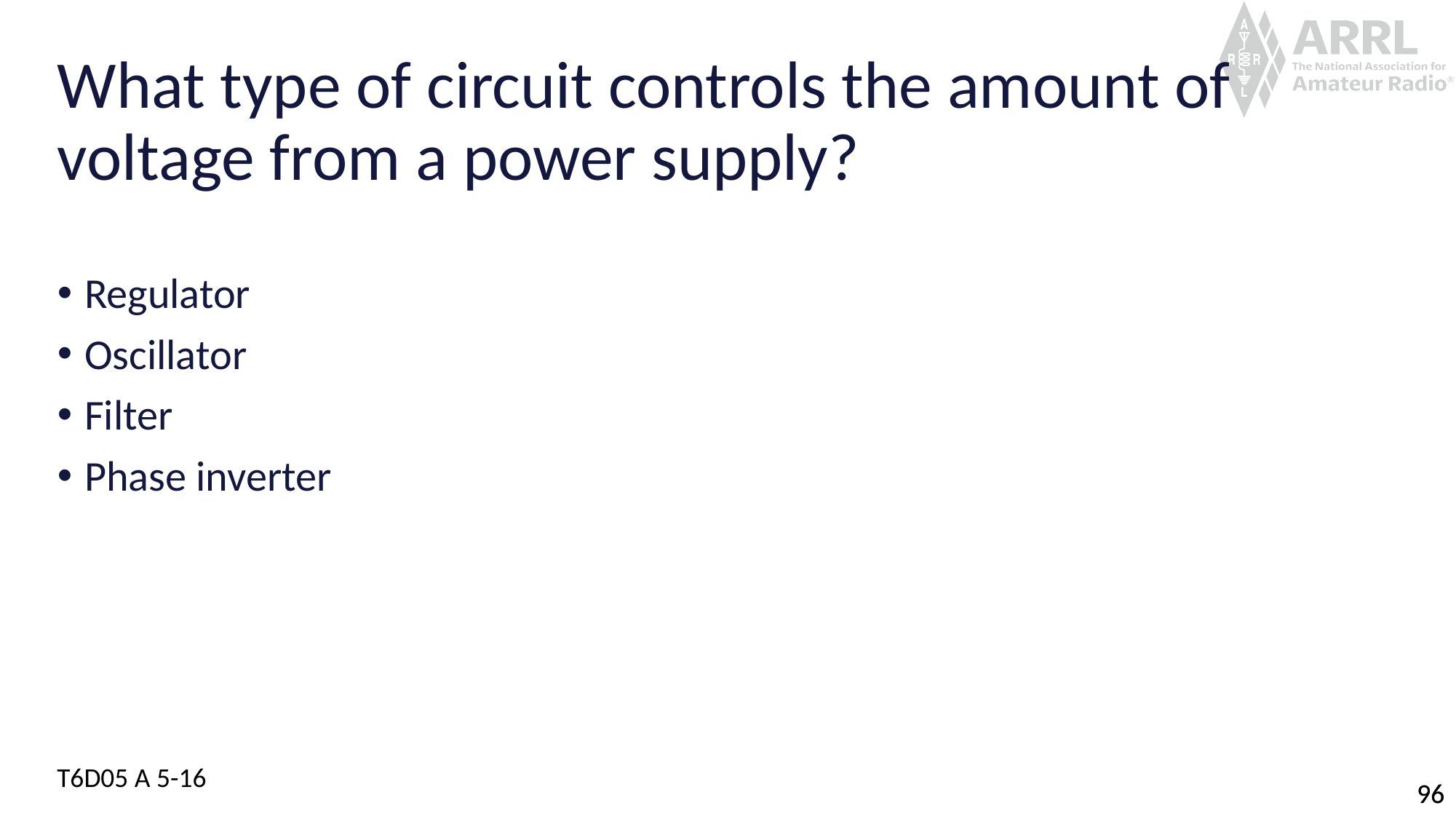

# What type of circuit controls the amount of voltage from a power supply?
Regulator
Oscillator
Filter
Phase inverter
T6D05 A 5-16